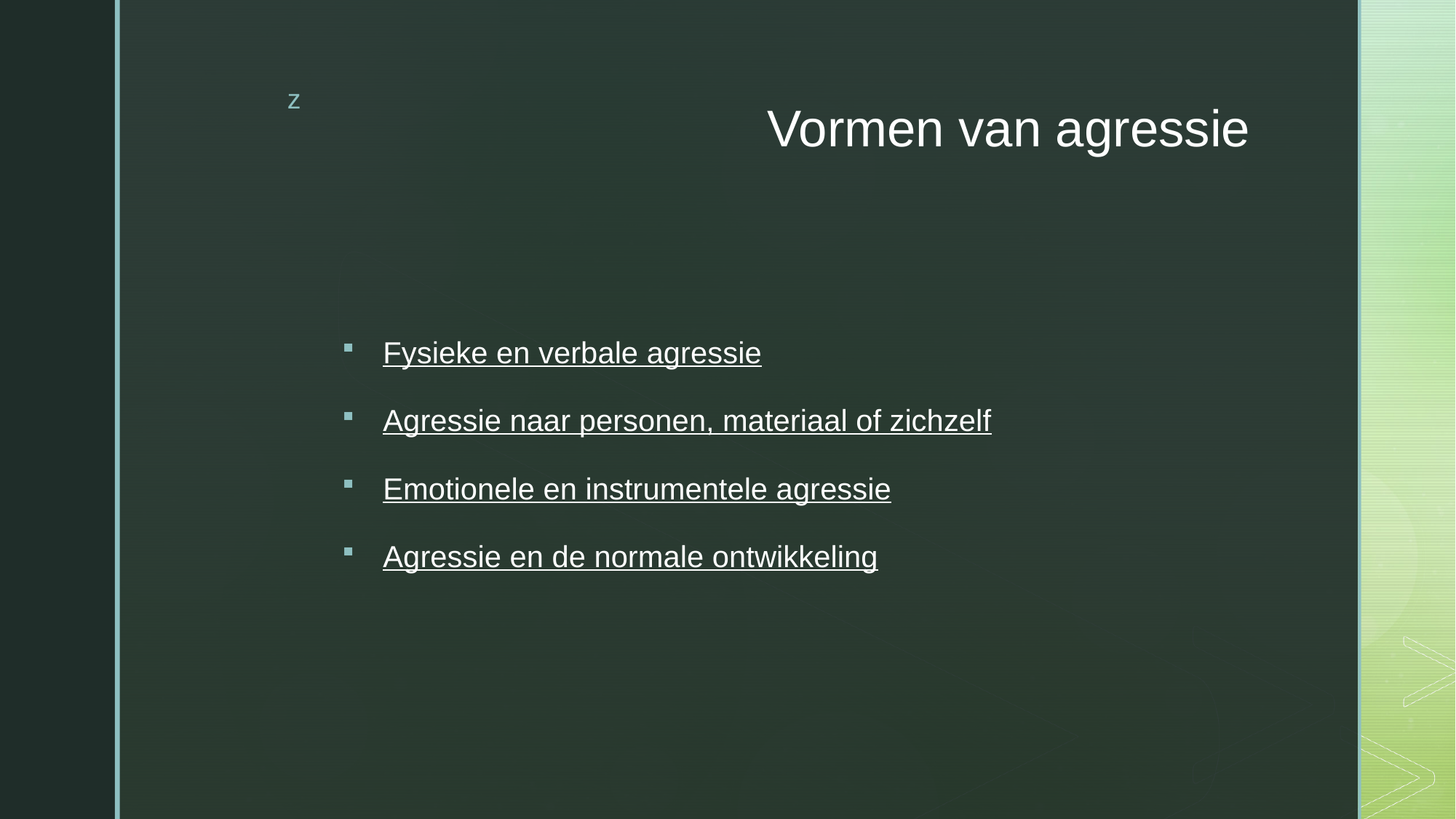

# Vormen van agressie
Fysieke en verbale agressie
Agressie naar personen, materiaal of zichzelf
Emotionele en instrumentele agressie
Agressie en de normale ontwikkeling